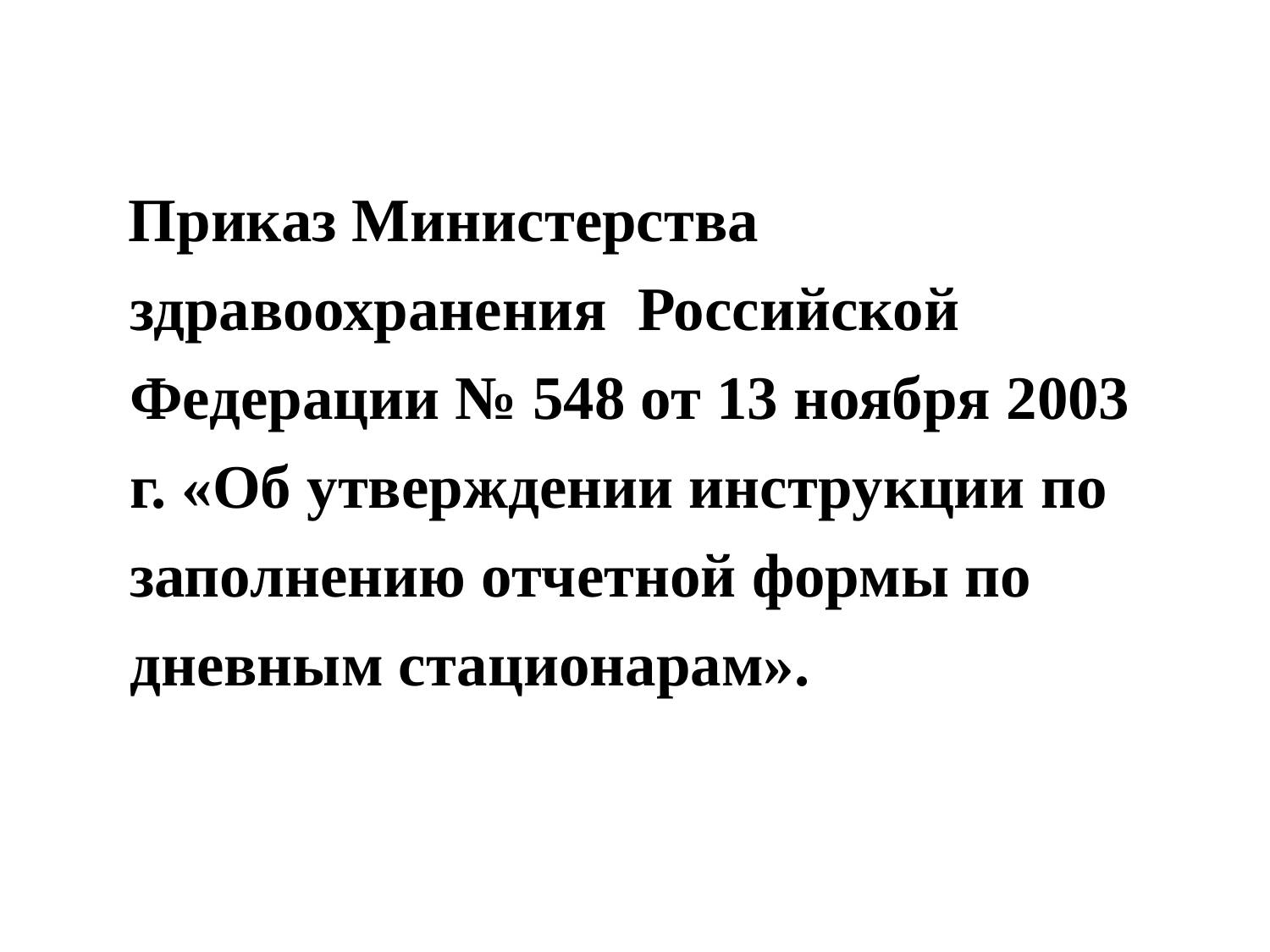

Приказ Министерства здравоохранения  Российской Федерации № 548 от 13 ноября 2003 г. «Об утверждении инструкции по заполнению отчетной формы по дневным стационарам».